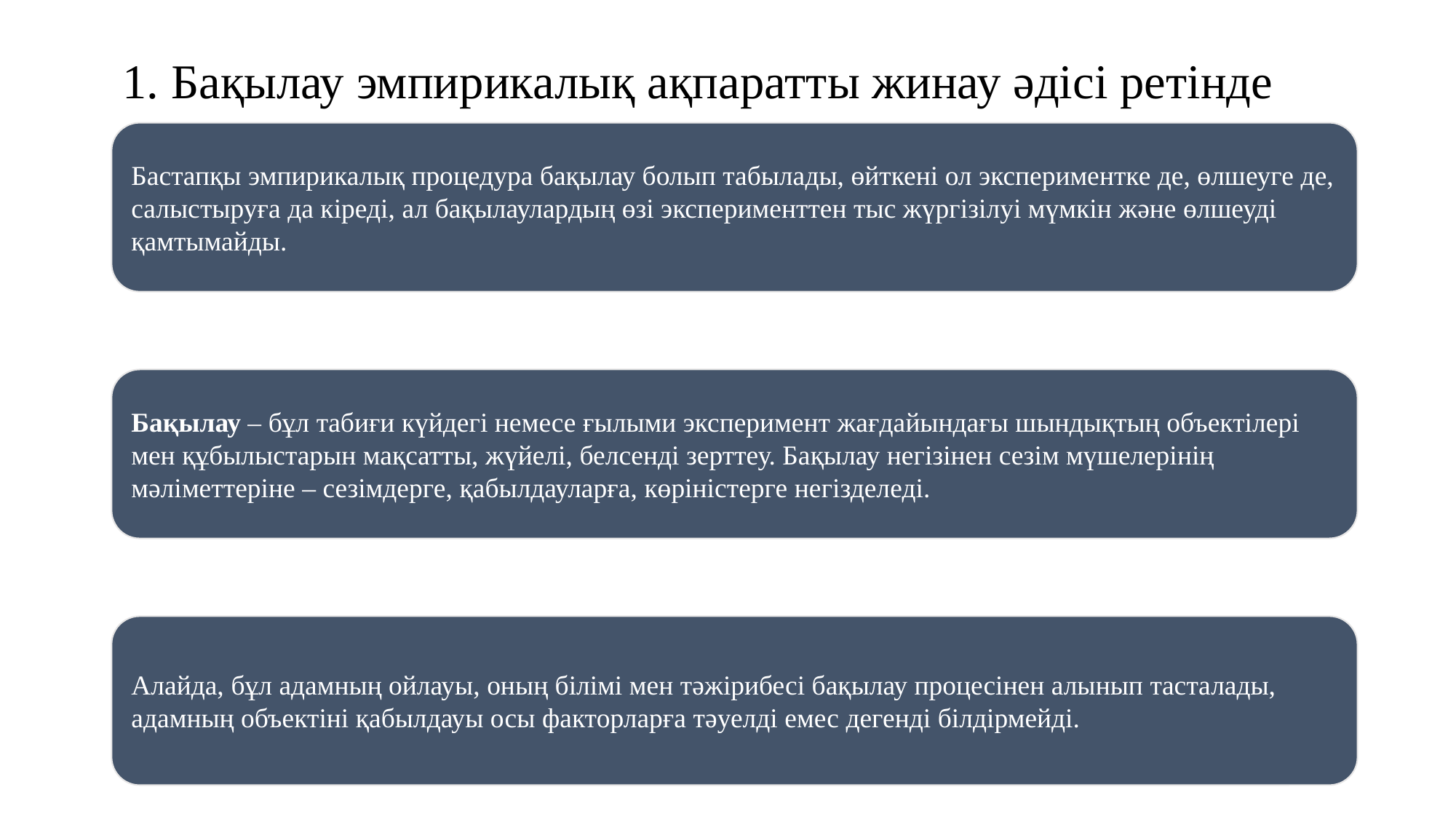

# 1. Бақылау эмпирикалық ақпаратты жинау әдісі ретінде
Бастапқы эмпирикалық процедура бақылау болып табылады, өйткені ол экспериментке де, өлшеуге де, салыстыруға да кіреді, ал бақылаулардың өзі эксперименттен тыс жүргізілуі мүмкін және өлшеуді қамтымайды.
Бақылау – бұл табиғи күйдегі немесе ғылыми эксперимент жағдайындағы шындықтың объектілері мен құбылыстарын мақсатты, жүйелі, белсенді зерттеу. Бақылау негізінен сезім мүшелерінің мәліметтеріне – сезімдерге, қабылдауларға, көріністерге негізделеді.
Алайда, бұл адамның ойлауы, оның білімі мен тәжірибесі бақылау процесінен алынып тасталады, адамның объектіні қабылдауы осы факторларға тәуелді емес дегенді білдірмейді.